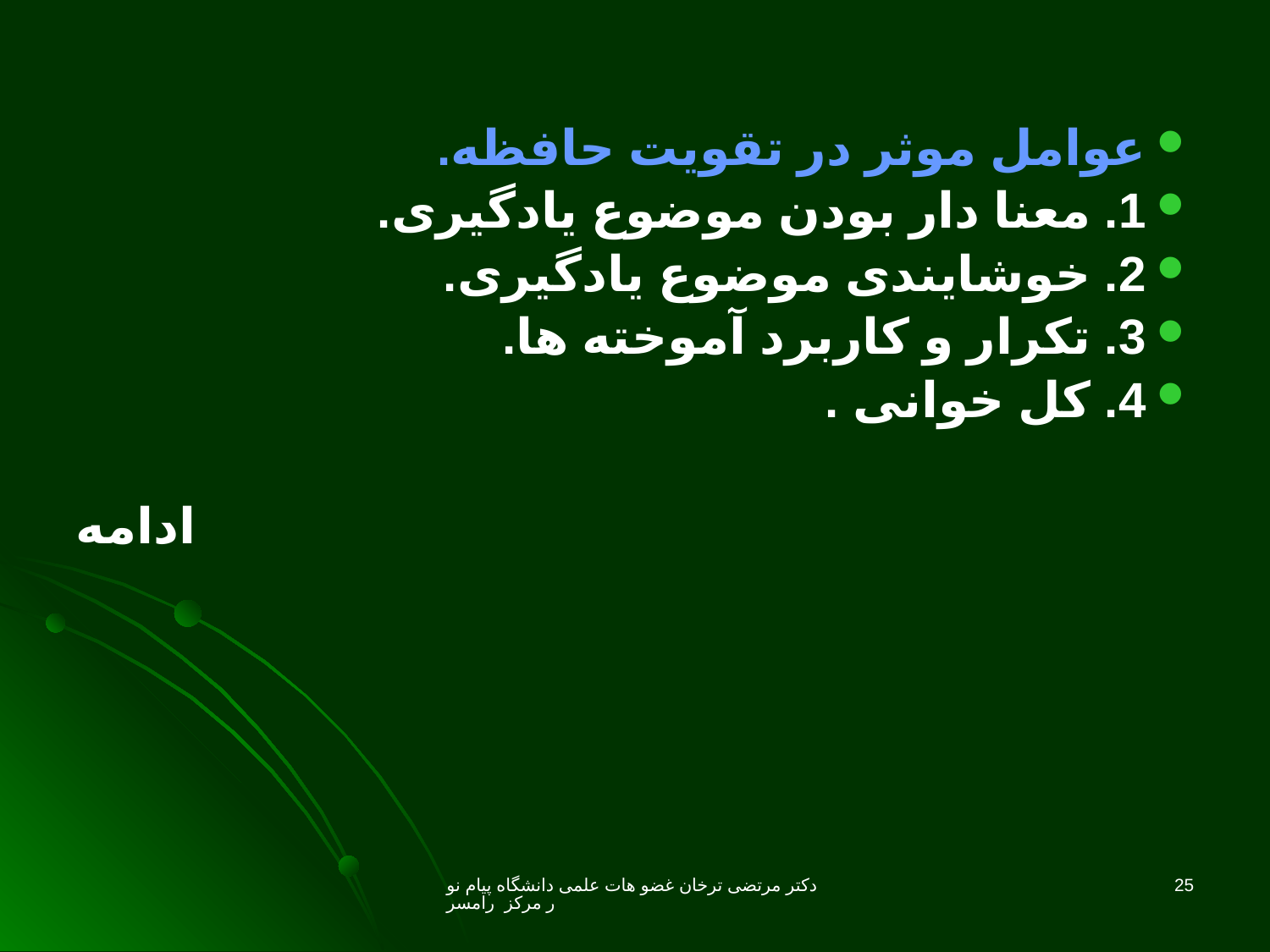

عوامل موثر در تقویت حافظه.
1. معنا دار بودن موضوع یادگیری.
2. خوشایندی موضوع یادگیری.
3. تکرار و کاربرد آموخته ها.
4. کل خوانی .

ادامه

دکتر مرتضی ترخان غضو هات علمی دانشگاه پیام نور مرکز رامسر
25